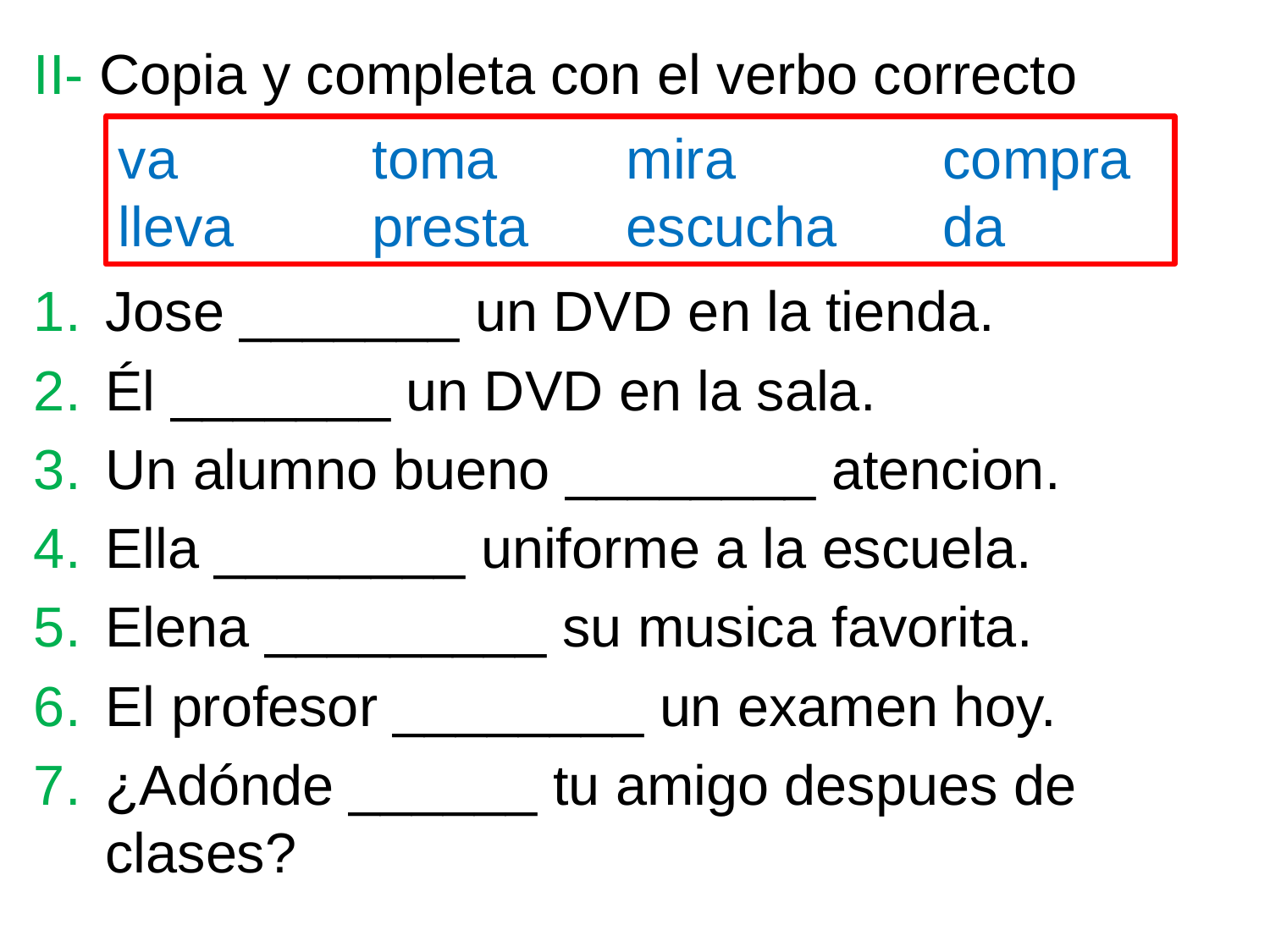

II- Copia y completa con el verbo correcto

Jose _______ un DVD en la tienda.
Él _______ un DVD en la sala.
Un alumno bueno ________ atencion.
Ella ________ uniforme a la escuela.
Elena _________ su musica favorita.
El profesor ________ un examen hoy.
¿Adónde ______ tu amigo despues de clases?
va		toma		mira		    compra
lleva		presta	escucha	    da